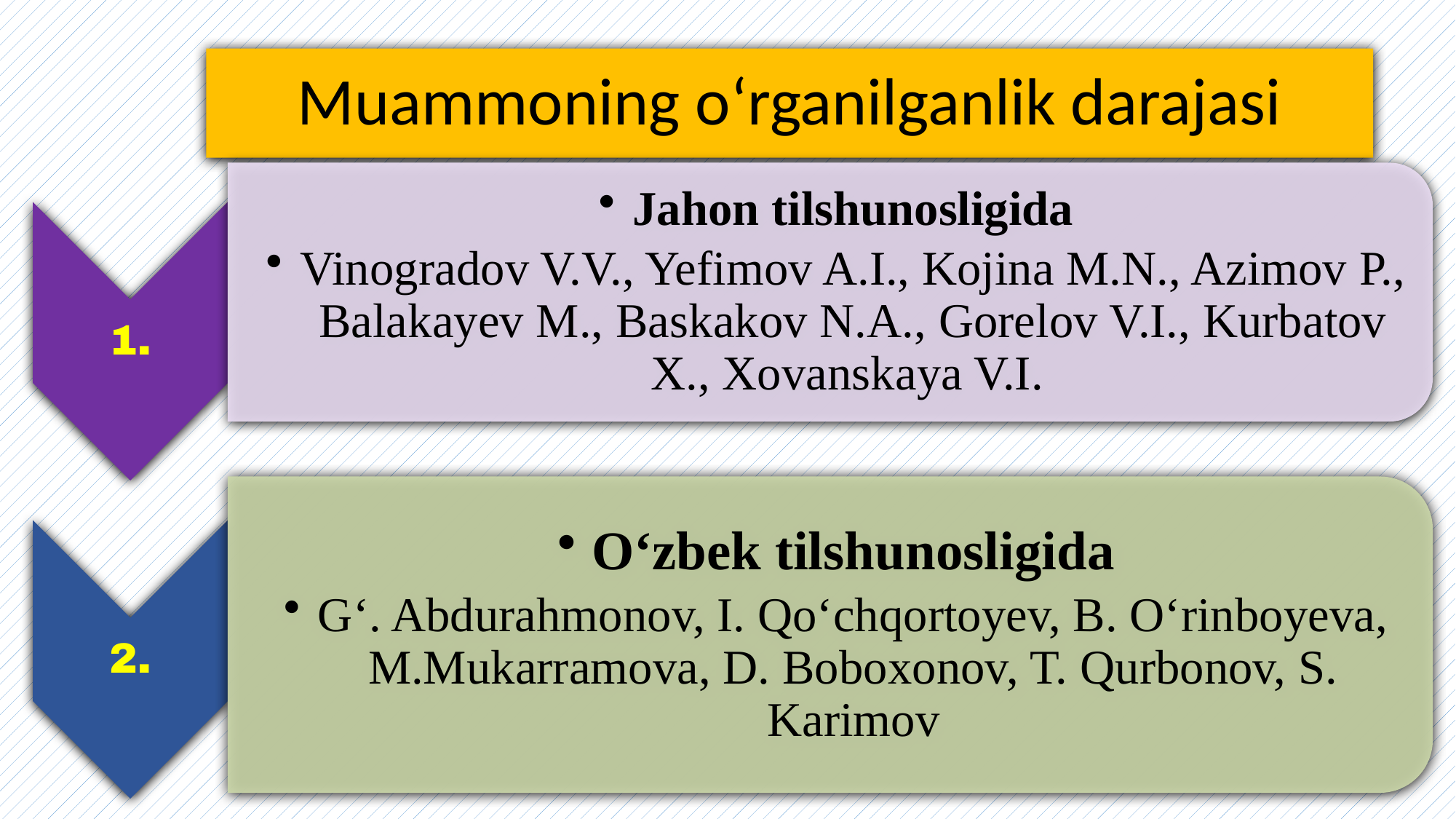

#
Muammoning o‘rganilganlik darajasi
1.
Jahon tilshunosligida
Vinogradov V.V., Yefimov A.I., Kojina M.N., Azimov P., Balakayev M., Baskakov N.A., Gorelov V.I., Kurbatov X., Xovanskaya V.I.
2.
O‘zbek tilshunosligida
G‘. Abdurahmonov, I. Qo‘chqortoyev, B. O‘rinboyeva, M.Mukarramova, D. Boboxonov, T. Qurbonov, S. Karimov